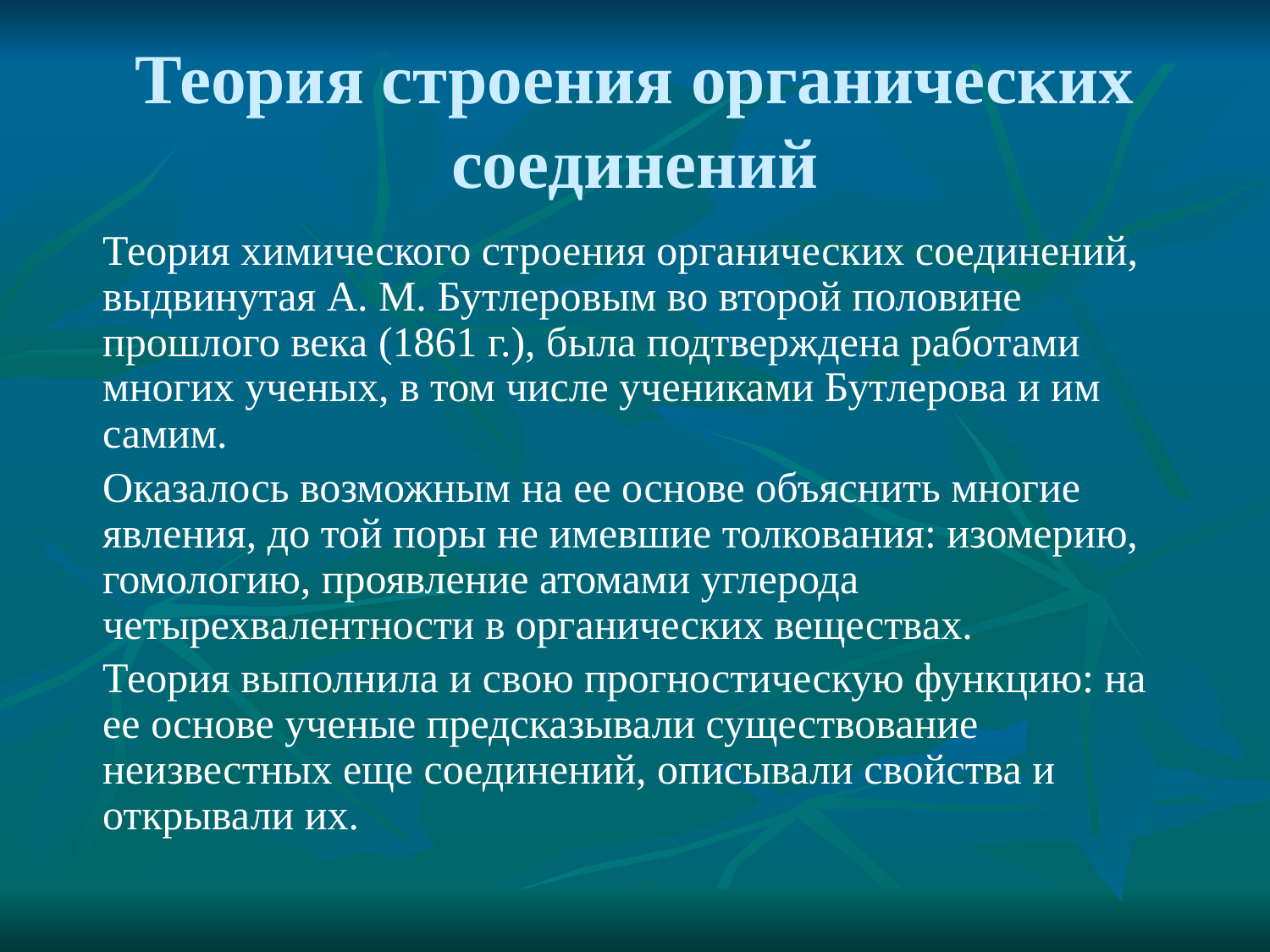

# Теория строения органических соединений
    	Теория химического строения органических соединений, выдвинутая А. М. Бутлеровым во второй половине прошлого века (1861 г.), была подтверждена работами многих ученых, в том числе учениками Бутлерова и им самим.
	Оказалось возможным на ее основе объяснить многие явления, до той поры не имевшие толкования: изомерию, гомологию, проявление атомами углерода четырехвалентности в органических веществах.
	Теория выполнила и свою прогностическую функцию: на ее основе ученые предсказывали существование неизвестных еще соединений, описывали свойства и открывали их.